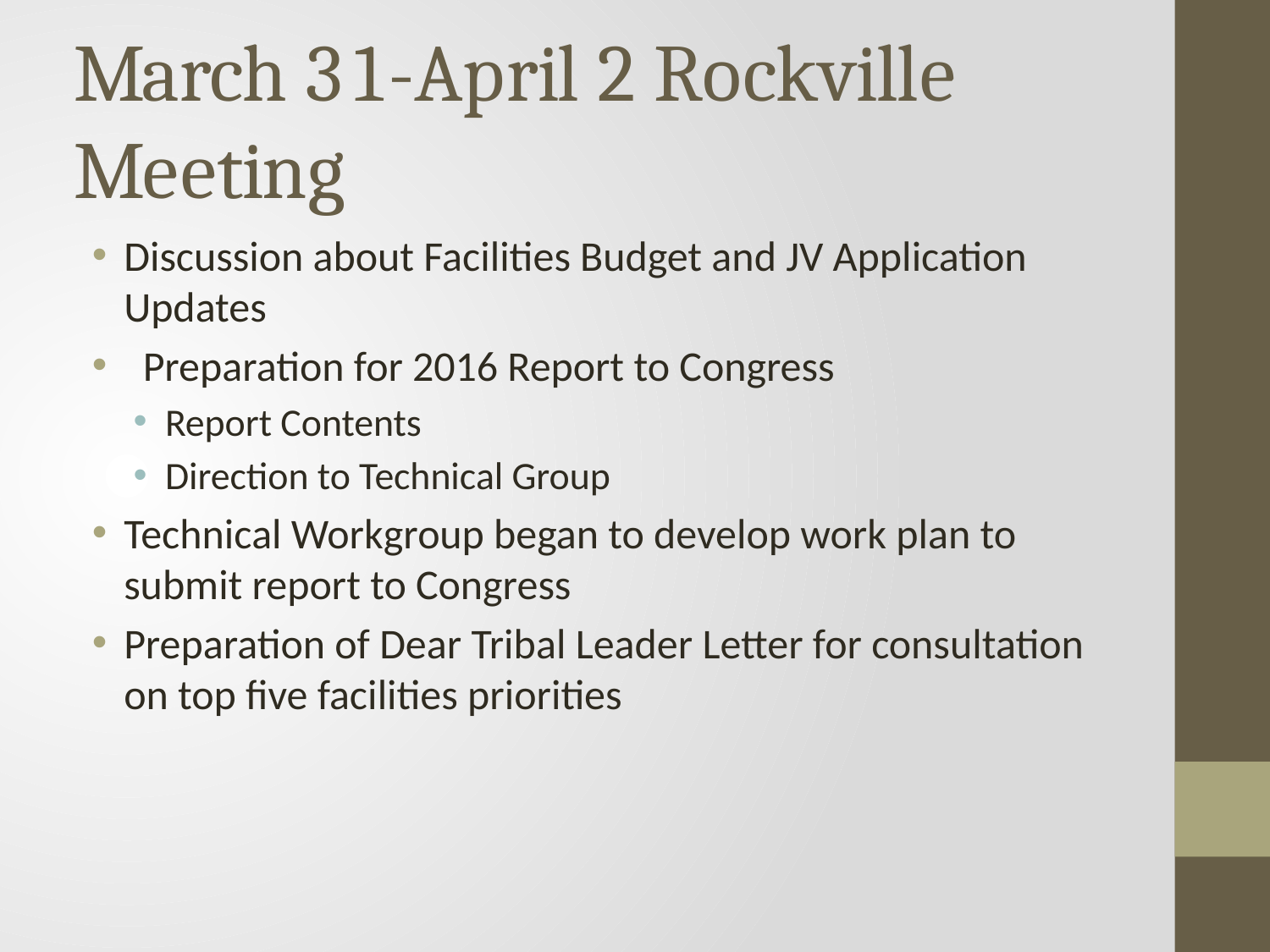

# March 31-April 2 Rockville Meeting
Discussion about Facilities Budget and JV Application Updates
  Preparation for 2016 Report to Congress
Report Contents
Direction to Technical Group
Technical Workgroup began to develop work plan to submit report to Congress
Preparation of Dear Tribal Leader Letter for consultation on top five facilities priorities